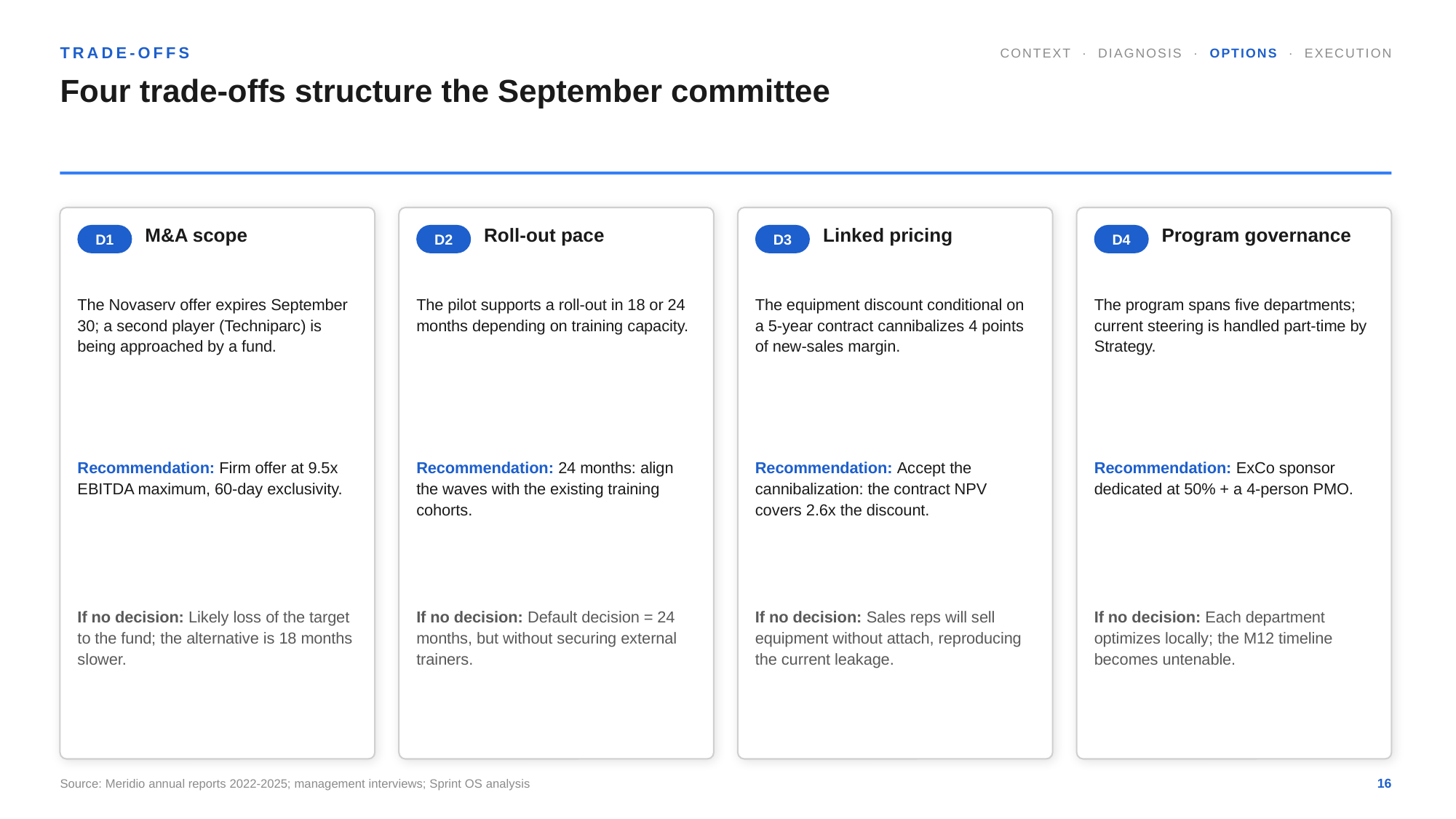

TRADE-OFFS
CONTEXT  ·  DIAGNOSIS  ·  OPTIONS  ·  EXECUTION
Four trade-offs structure the September committee

M&A scope
Roll-out pace
Linked pricing
Program governance

D1

D2

D3

D4
The Novaserv offer expires September 30; a second player (Techniparc) is being approached by a fund.
The pilot supports a roll-out in 18 or 24 months depending on training capacity.
The equipment discount conditional on a 5-year contract cannibalizes 4 points of new-sales margin.
The program spans five departments; current steering is handled part-time by Strategy.
Recommendation: Firm offer at 9.5x EBITDA maximum, 60-day exclusivity.
Recommendation: 24 months: align the waves with the existing training cohorts.
Recommendation: Accept the cannibalization: the contract NPV covers 2.6x the discount.
Recommendation: ExCo sponsor dedicated at 50% + a 4-person PMO.
If no decision: Likely loss of the target to the fund; the alternative is 18 months slower.
If no decision: Default decision = 24 months, but without securing external trainers.
If no decision: Sales reps will sell equipment without attach, reproducing the current leakage.
If no decision: Each department optimizes locally; the M12 timeline becomes untenable.
Source: Meridio annual reports 2022-2025; management interviews; Sprint OS analysis
16